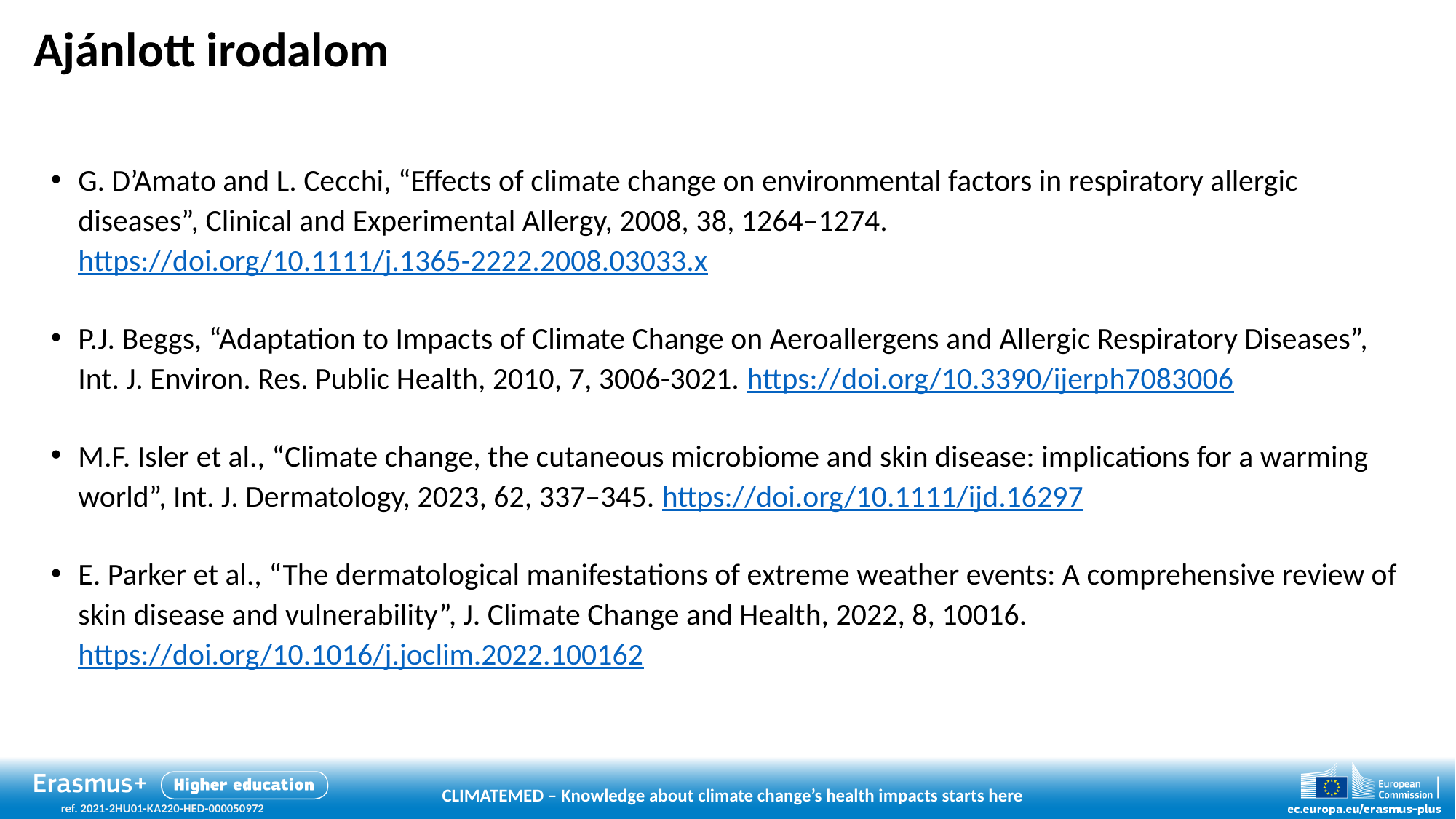

# Ajánlott irodalom
G. D’Amato and L. Cecchi, “Effects of climate change on environmental factors in respiratory allergic diseases”, Clinical and Experimental Allergy, 2008, 38, 1264–1274. https://doi.org/10.1111/j.1365-2222.2008.03033.x
P.J. Beggs, “Adaptation to Impacts of Climate Change on Aeroallergens and Allergic Respiratory Diseases”, Int. J. Environ. Res. Public Health, 2010, 7, 3006-3021. https://doi.org/10.3390/ijerph7083006
M.F. Isler et al., “Climate change, the cutaneous microbiome and skin disease: implications for a warming world”, Int. J. Dermatology, 2023, 62, 337–345. https://doi.org/10.1111/ijd.16297
E. Parker et al., “The dermatological manifestations of extreme weather events: A comprehensive review of skin disease and vulnerability”, J. Climate Change and Health, 2022, 8, 10016. https://doi.org/10.1016/j.joclim.2022.100162